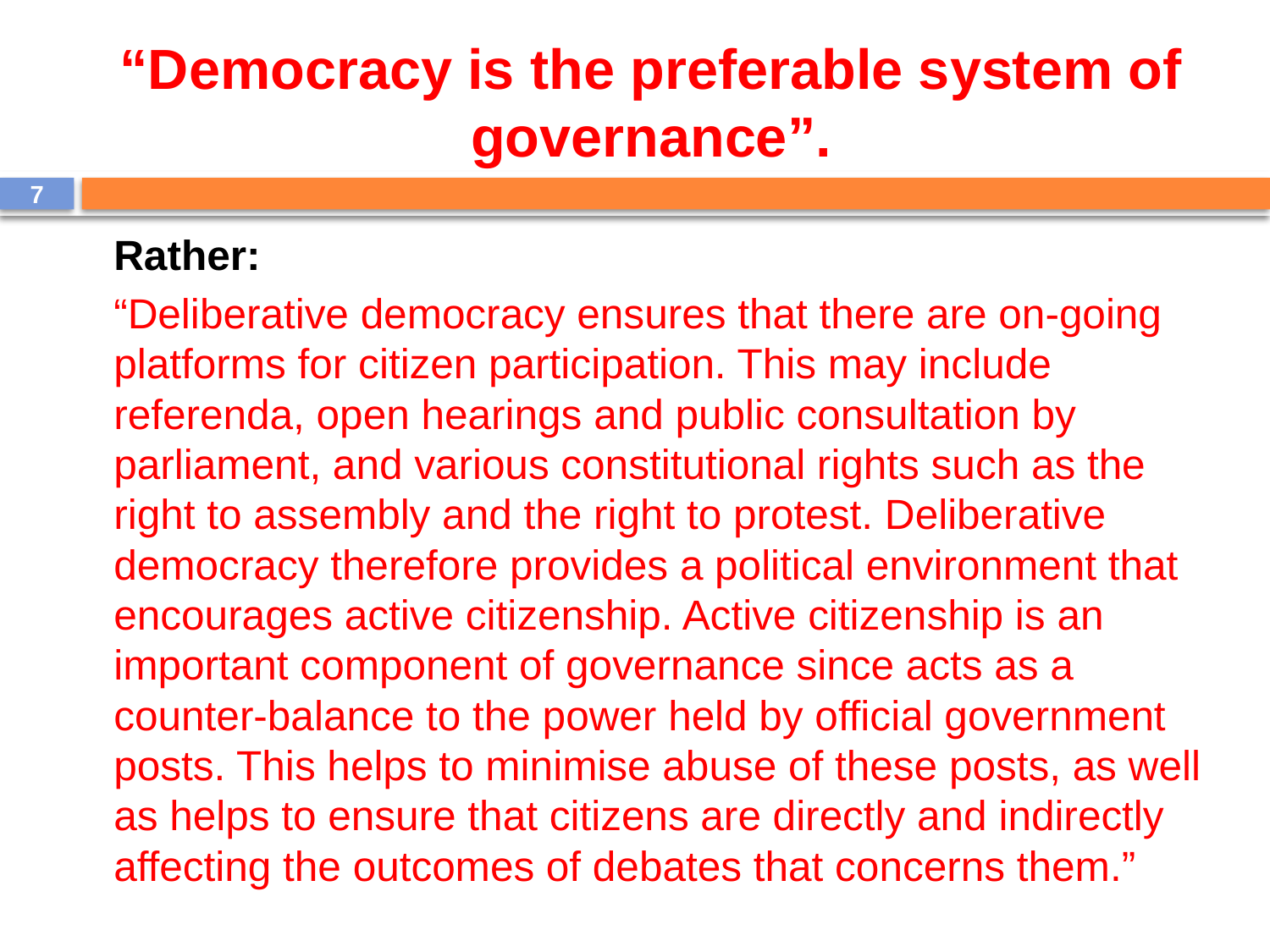

# “Democracy is the preferable system of governance”.
7
Rather:
“Deliberative democracy ensures that there are on-going platforms for citizen participation. This may include referenda, open hearings and public consultation by parliament, and various constitutional rights such as the right to assembly and the right to protest. Deliberative democracy therefore provides a political environment that encourages active citizenship. Active citizenship is an important component of governance since acts as a counter-balance to the power held by official government posts. This helps to minimise abuse of these posts, as well as helps to ensure that citizens are directly and indirectly affecting the outcomes of debates that concerns them.”